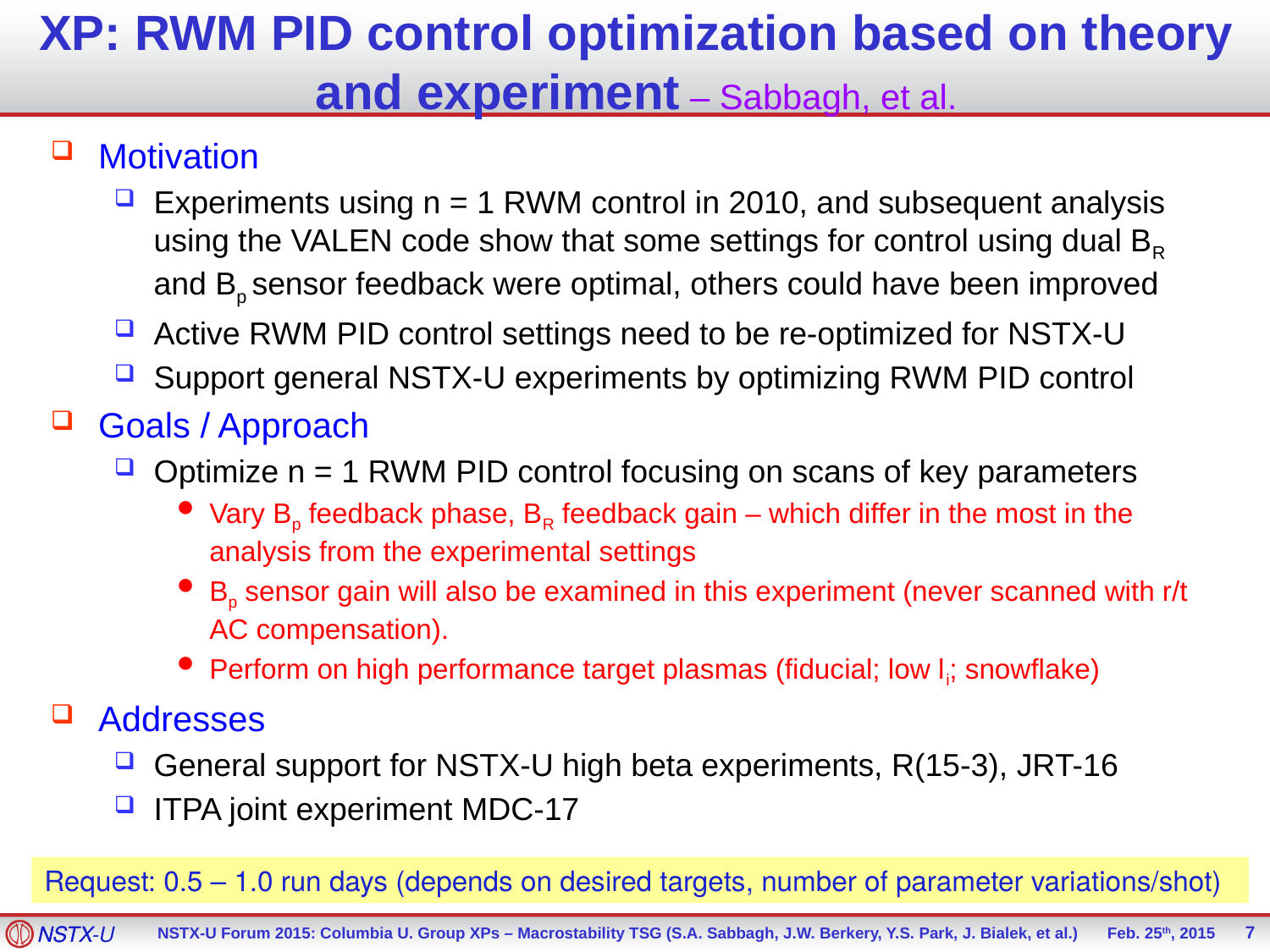

# XP: RWM PID control optimization based on theory and experiment – Sabbagh, et al.
Motivation
Experiments using n = 1 RWM control in 2010, and subsequent analysis using the VALEN code show that some settings for control using dual BR and Bp sensor feedback were optimal, others could have been improved
Active RWM PID control settings need to be re-optimized for NSTX-U
Support general NSTX-U experiments by optimizing RWM PID control
Goals / Approach
Optimize n = 1 RWM PID control focusing on scans of key parameters
Vary Bp feedback phase, BR feedback gain – which differ in the most in the analysis from the experimental settings
Bp sensor gain will also be examined in this experiment (never scanned with r/t AC compensation).
Perform on high performance target plasmas (fiducial; low li; snowflake)
Addresses
General support for NSTX-U high beta experiments, R(15-3), JRT-16
ITPA joint experiment MDC-17
Request: 0.5 – 1.0 run days (depends on desired targets, number of parameter variations/shot)
7